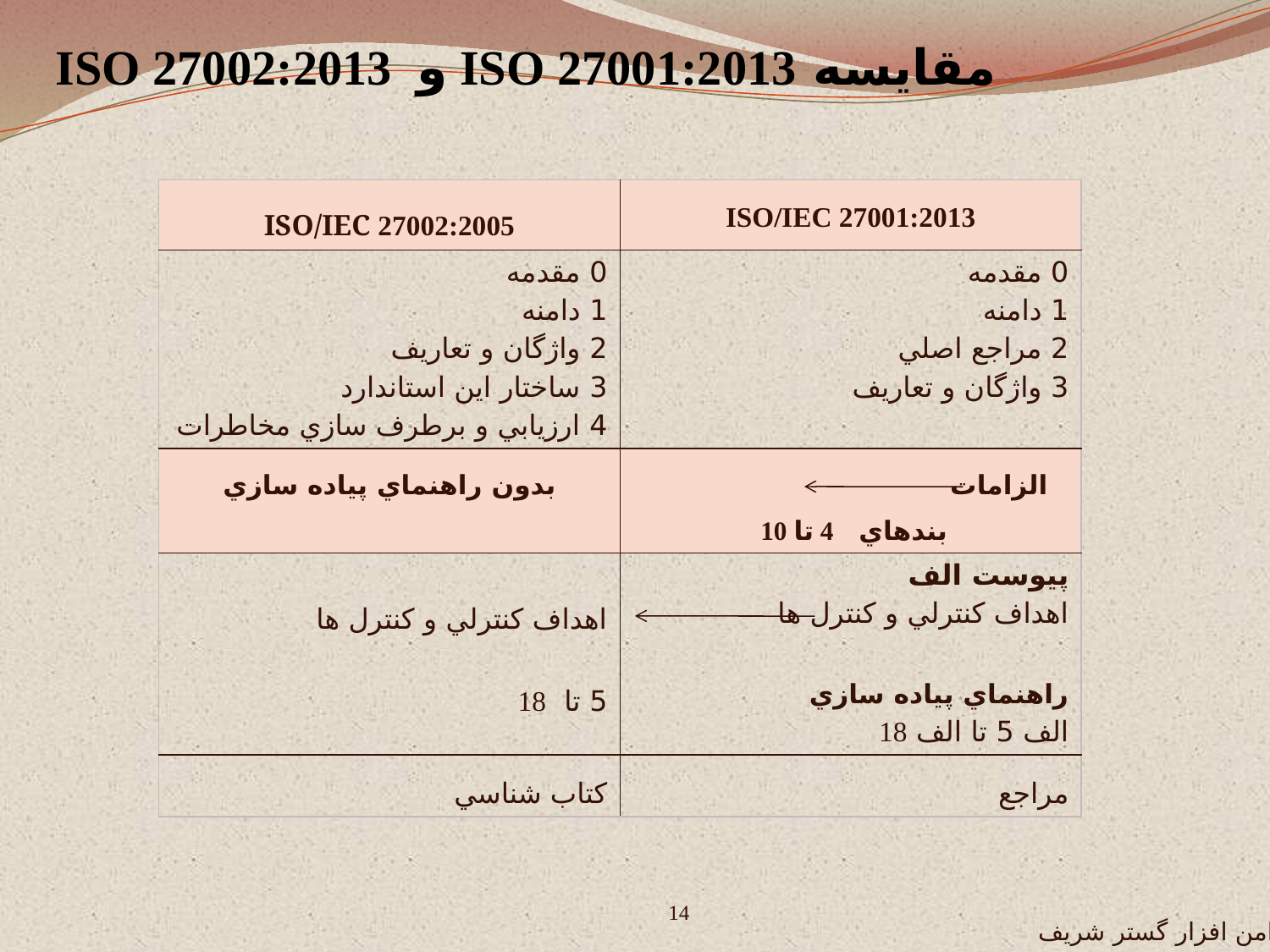

مقايسه ISO 27001:2013 و  ISO 27002:2013

| ISO/IEC 27002:2005 | ISO/IEC 27001:2013 |
| --- | --- |
| 0 مقدمه 1 دامنه 2 واژگان و تعاريف 3 ساختار اين استاندارد 4 ارزيابي و برطرف سازي مخاطرات | 0 مقدمه 1 دامنه 2 مراجع اصلي 3 واژگان و تعاريف |
| بدون راهنماي پياده سازي | الزامات بندهاي 4 تا 10 |
| اهداف کنترلي و کنترل ها 5 تا 18 | پيوست الف اهداف کنترلي و کنترل ها راهنماي پياده سازي الف 5 تا الف 18 |
| کتاب شناسي | مراجع |